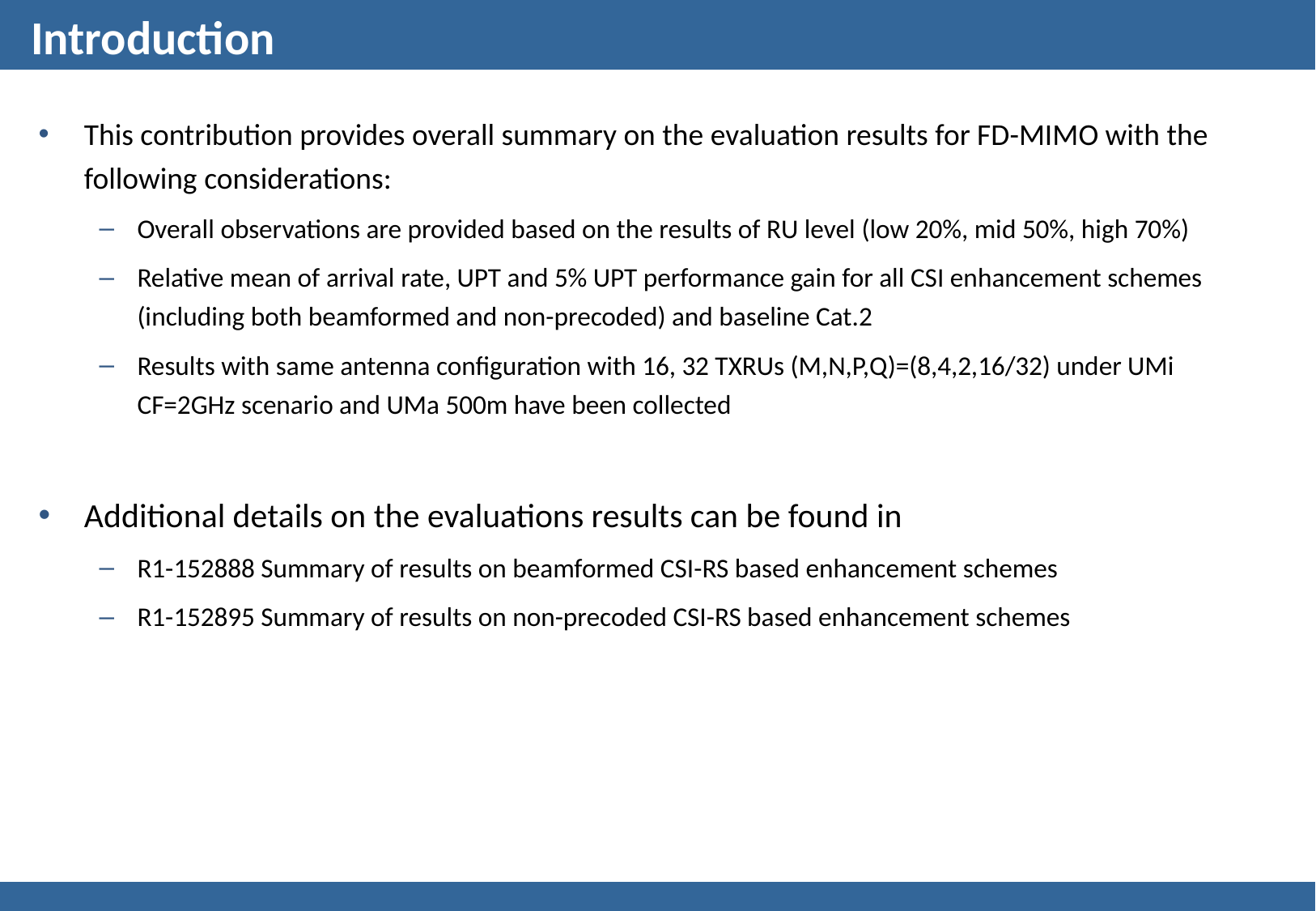

# Introduction
This contribution provides overall summary on the evaluation results for FD-MIMO with the following considerations:
Overall observations are provided based on the results of RU level (low 20%, mid 50%, high 70%)
Relative mean of arrival rate, UPT and 5% UPT performance gain for all CSI enhancement schemes (including both beamformed and non-precoded) and baseline Cat.2
Results with same antenna configuration with 16, 32 TXRUs (M,N,P,Q)=(8,4,2,16/32) under UMi CF=2GHz scenario and UMa 500m have been collected

Additional details on the evaluations results can be found in
R1-152888 Summary of results on beamformed CSI-RS based enhancement schemes
R1-152895 Summary of results on non-precoded CSI-RS based enhancement schemes